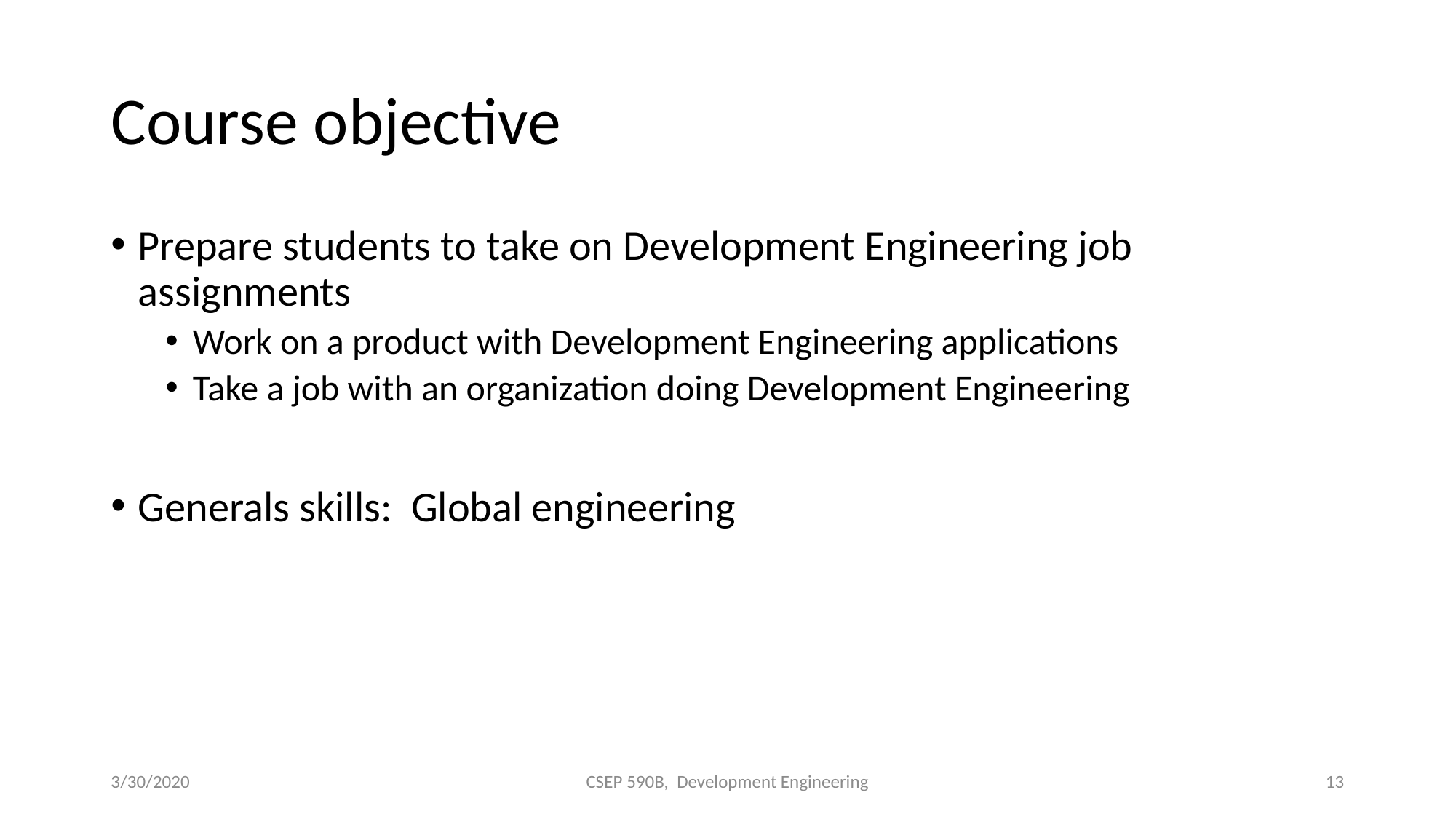

# Course objective
Prepare students to take on Development Engineering job assignments
Work on a product with Development Engineering applications
Take a job with an organization doing Development Engineering

Generals skills:  Global engineering
3/30/2020
CSEP 590B,  Development Engineering
13